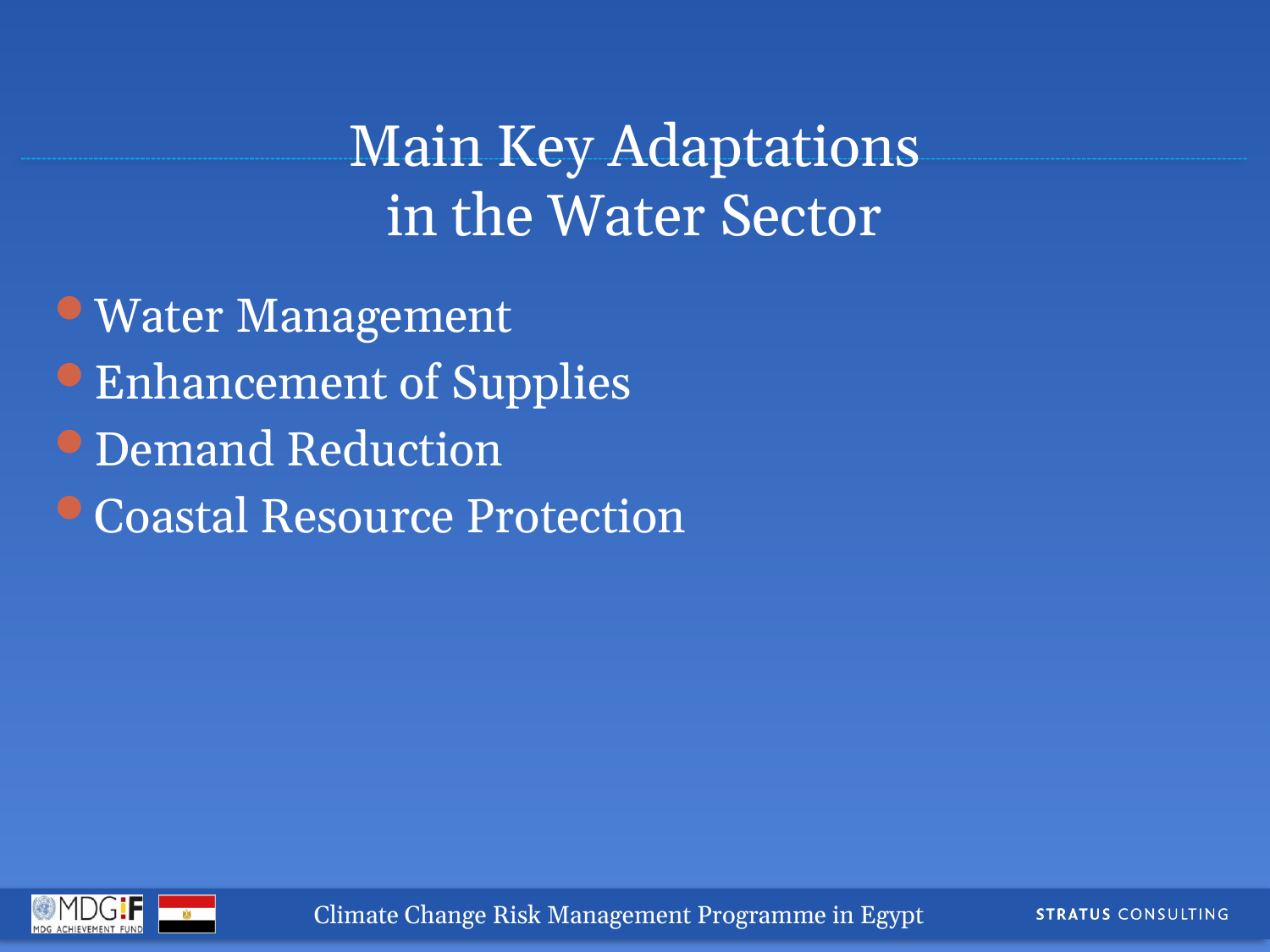

# Main Key Adaptations in the Water Sector

Water Management
Enhancement of Supplies
Demand Reduction
Coastal Resource Protection